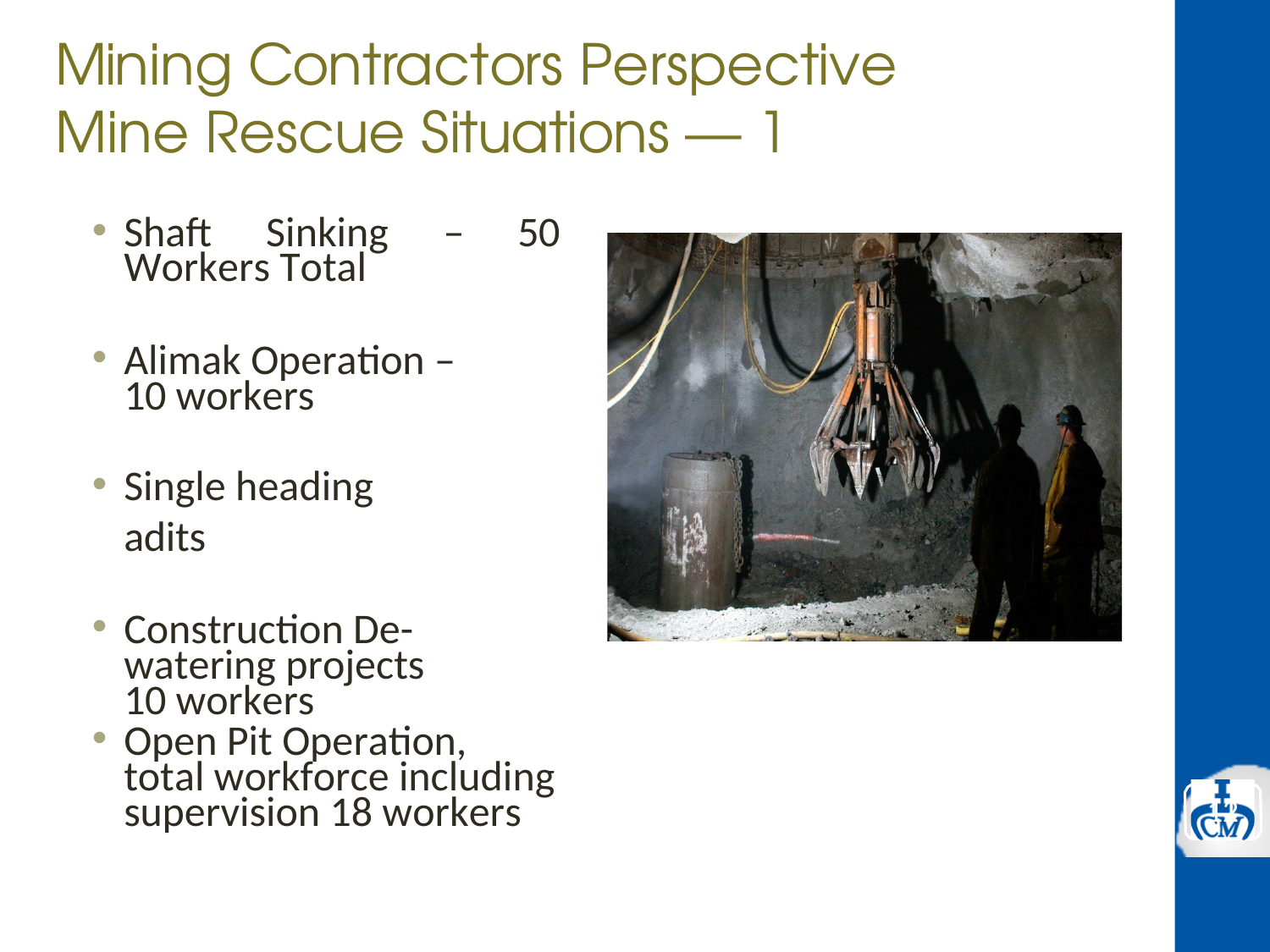

Mining Contractors Perspective Mine Rescue Situations — 1
Shaft
Sinking	–	50

Workers Total

Alimak Operation – 10 workers

Single heading	adits

Construction De- watering projects 10 workers
Open Pit Operation, total workforce including supervision 18 workers

12